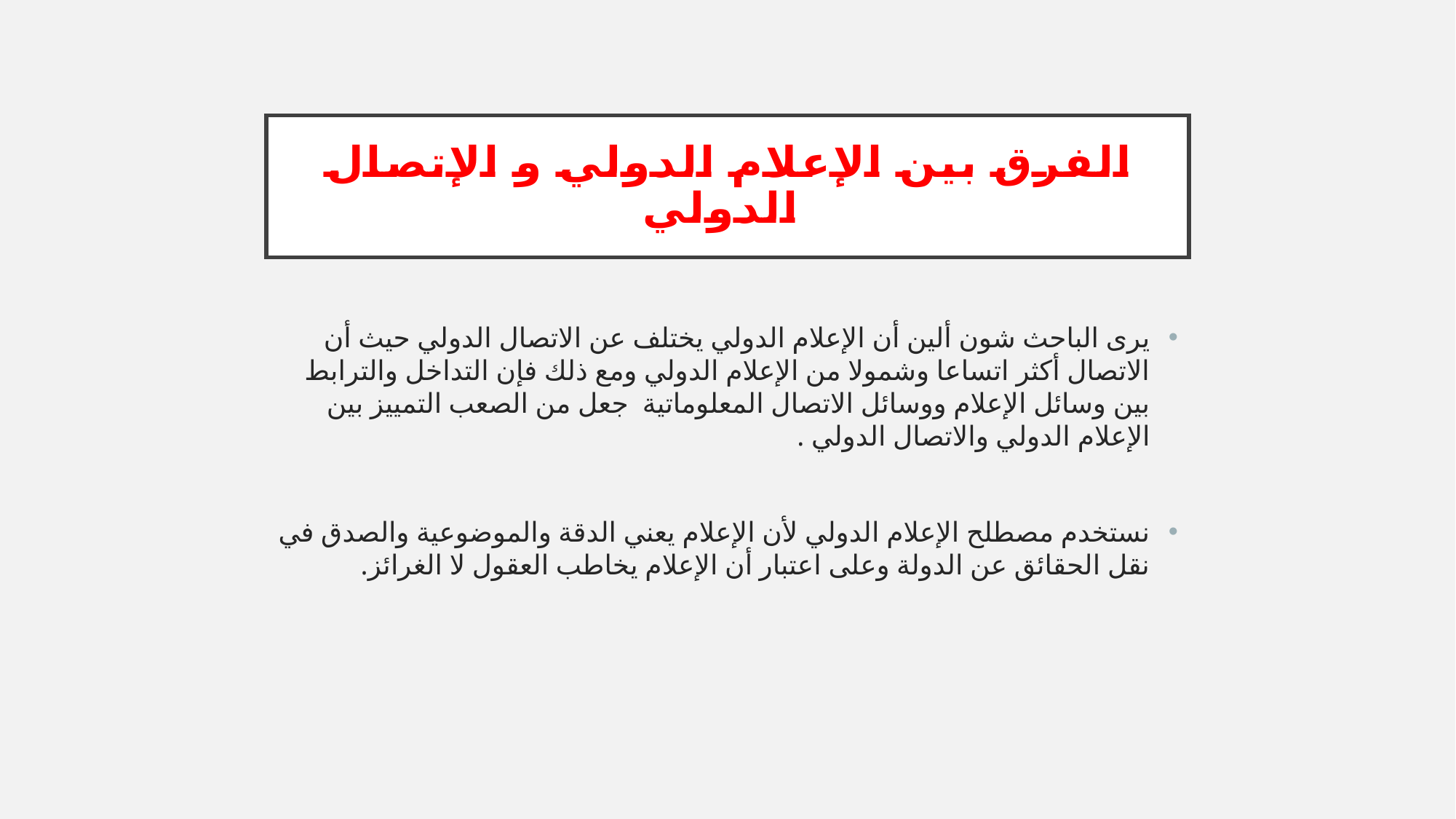

# الفرق بين الإعلام الدولي و الإتصال الدولي
يرى الباحث شون ألين أن الإعلام الدولي يختلف عن الاتصال الدولي حيث أن الاتصال أكثر اتساعا وشمولا من الإعلام الدولي ومع ذلك فإن التداخل والترابط بين وسائل الإعلام ووسائل الاتصال المعلوماتية  جعل من الصعب التمييز بين الإعلام الدولي والاتصال الدولي .

نستخدم مصطلح الإعلام الدولي لأن الإعلام يعني الدقة والموضوعية والصدق في نقل الحقائق عن الدولة وعلى اعتبار أن الإعلام يخاطب العقول لا الغرائز.